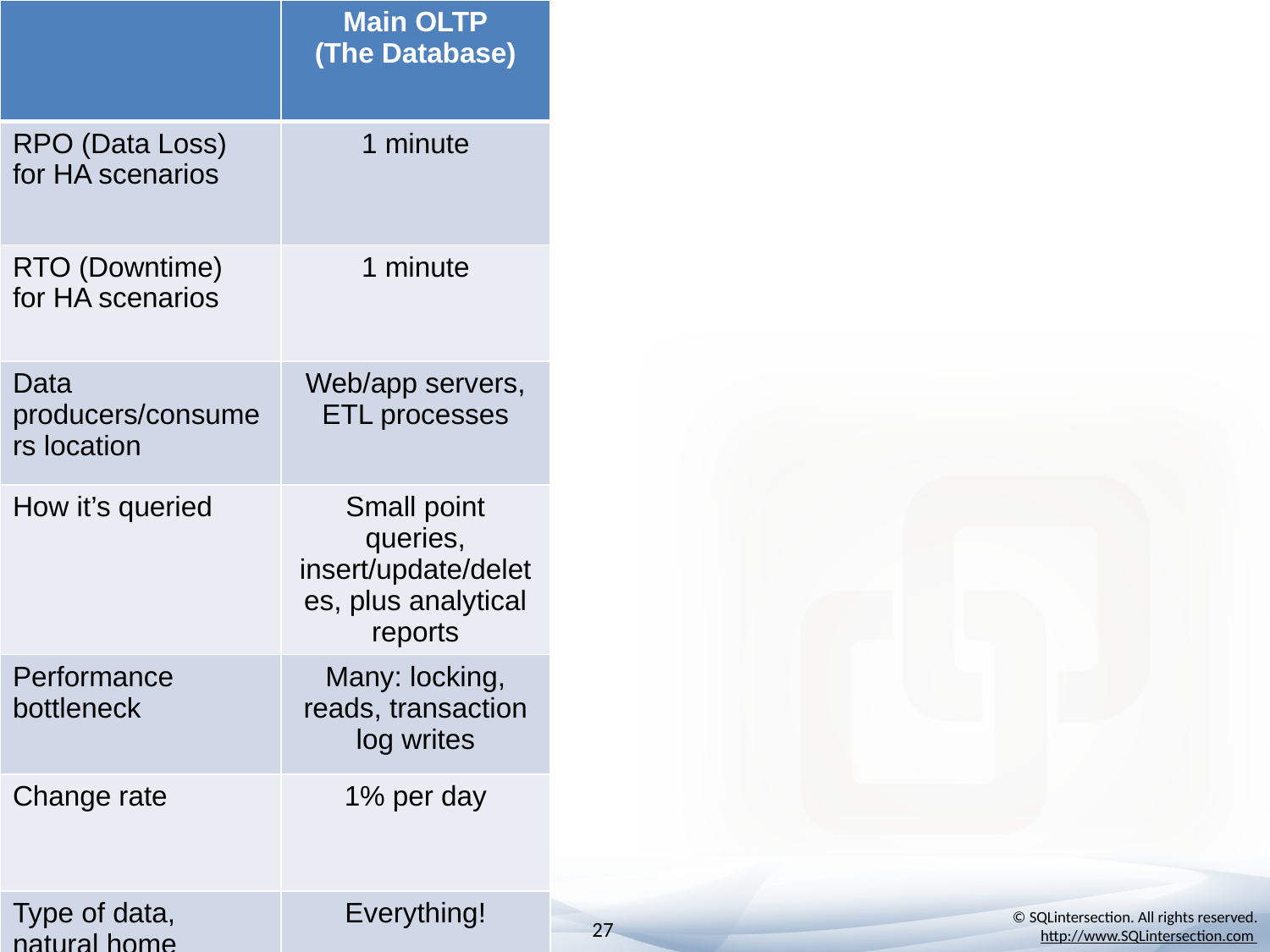

|  | Main OLTP (The Database) |
| --- | --- |
| RPO (Data Loss) for HA scenarios | 1 minute |
| RTO (Downtime) for HA scenarios | 1 minute |
| Data producers/consumers location | Web/app servers, ETL processes |
| How it’s queried | Small point queries, insert/update/deletes, plus analytical reports |
| Performance bottleneck | Many: locking, reads, transaction log writes |
| Change rate | 1% per day |
| Type of data, natural home | Everything! |